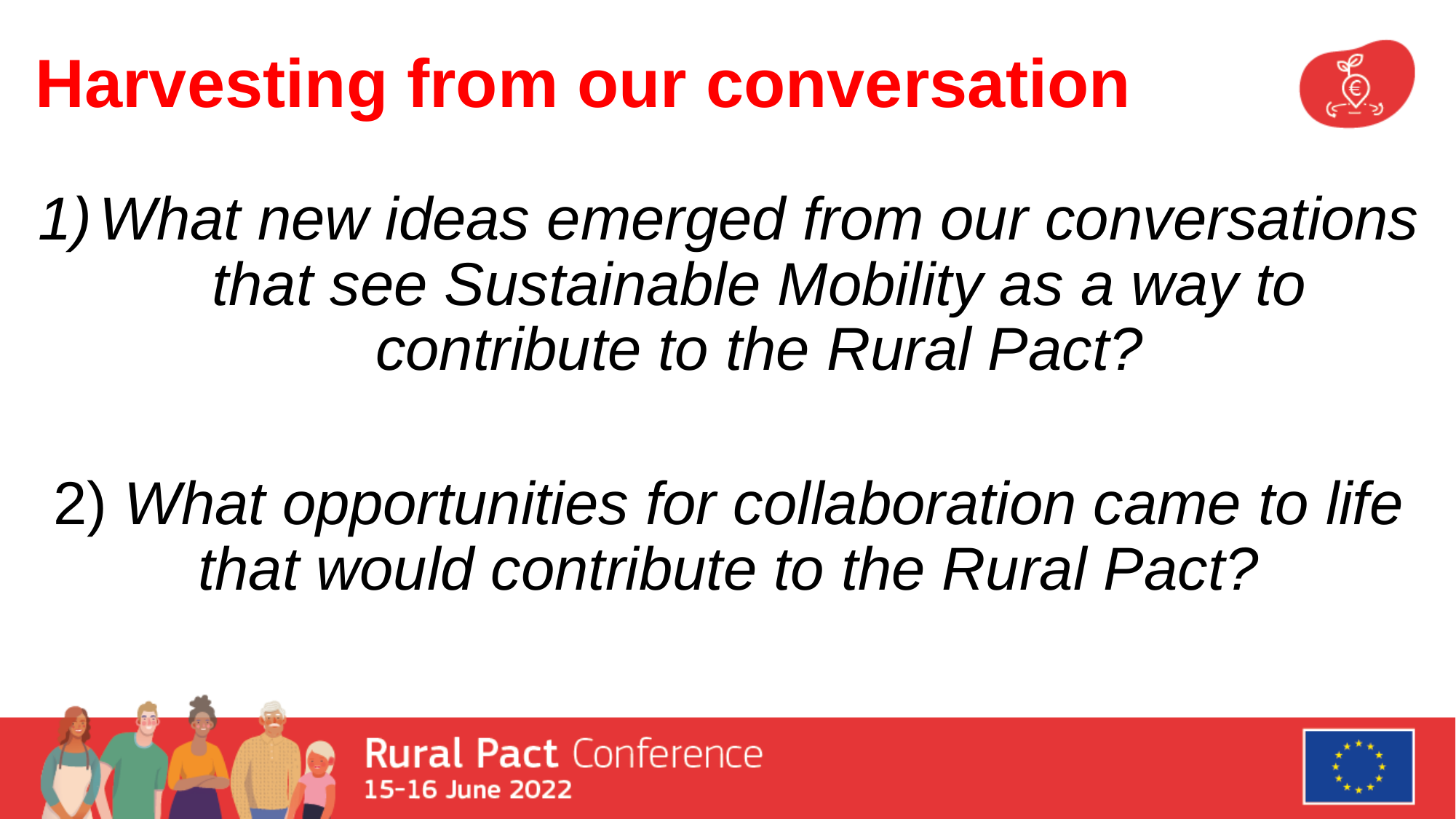

Harvesting from our conversation
What new ideas emerged from our conversations that see Sustainable Mobility as a way to contribute to the Rural Pact?
2) What opportunities for collaboration came to life that would contribute to the Rural Pact?